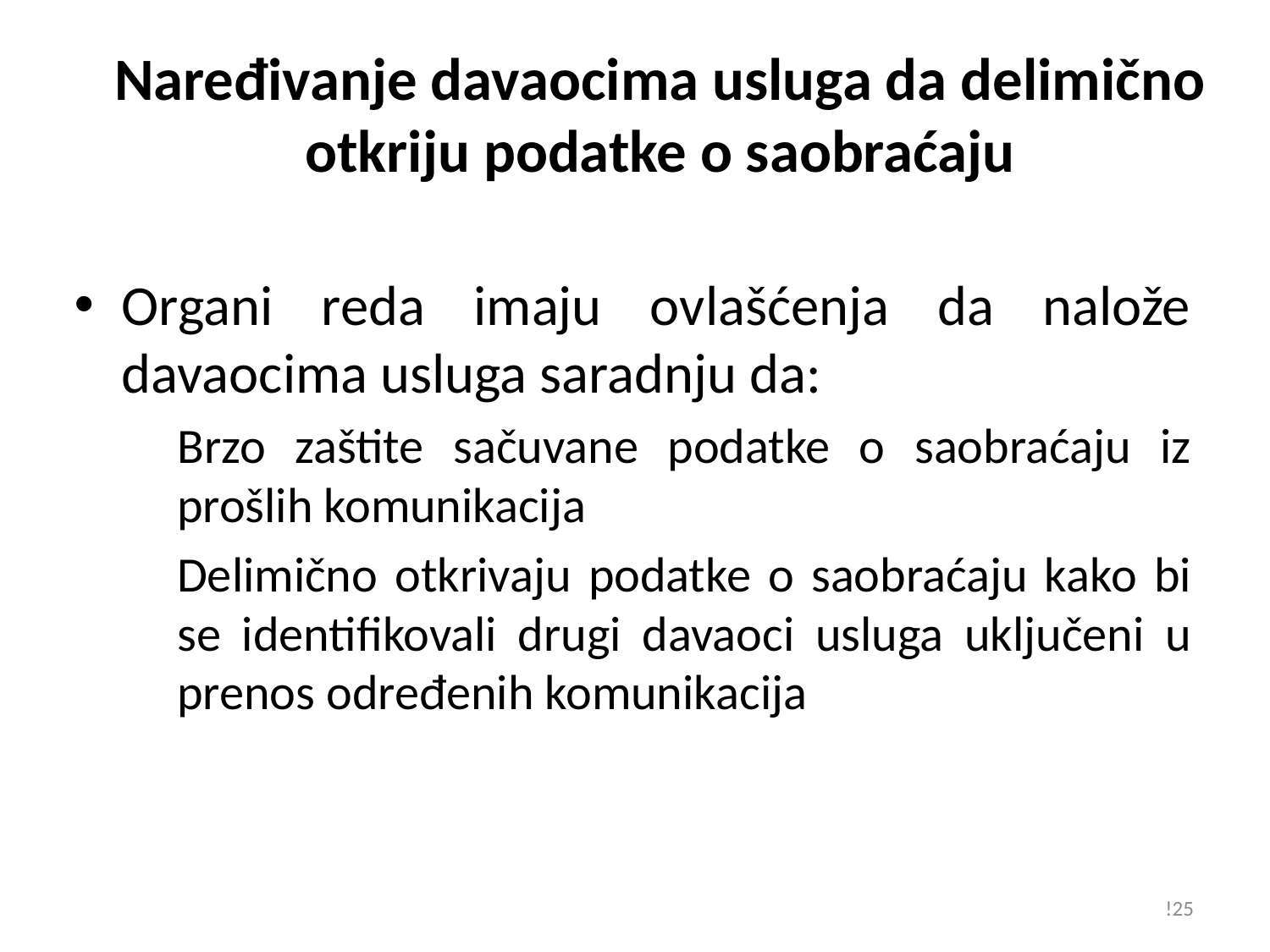

# Naređivanje davaocima usluga da delimično otkriju podatke o saobraćaju
Organi reda imaju ovlašćenja da nalože davaocima usluga saradnju da:
Brzo zaštite sačuvane podatke o saobraćaju iz prošlih komunikacija
Delimično otkrivaju podatke o saobraćaju kako bi se identifikovali drugi davaoci usluga uključeni u prenos određenih komunikacija
!25